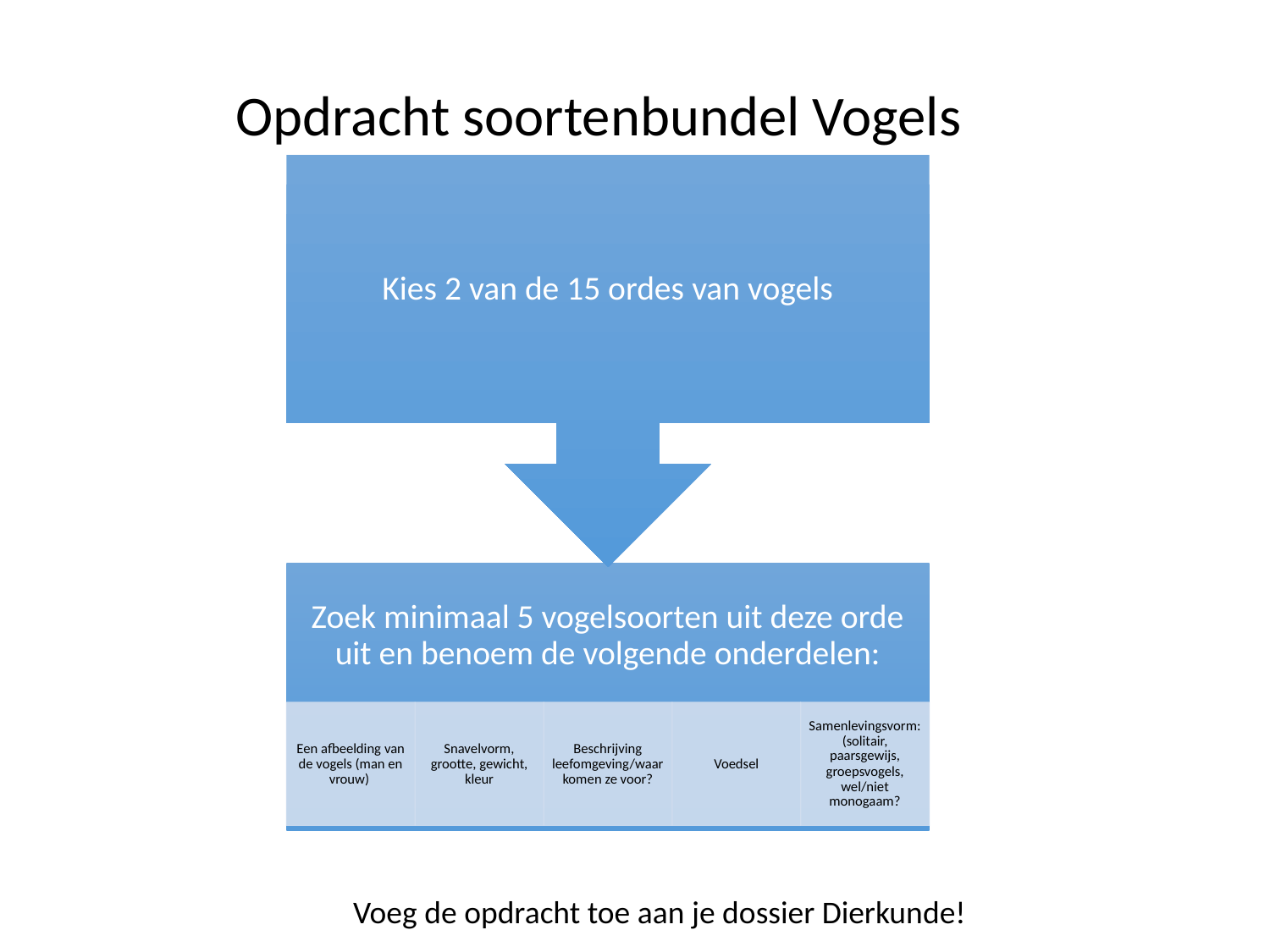

# Opdracht soortenbundel Vogels
Zoek minimaal 5 vogelsoorten uit deze orde uit en benoem de volgende onderdelen:
Een afbeelding van de vogels (man en vrouw)
Snavelvorm, grootte, gewicht, kleur
Beschrijving leefomgeving/waar komen ze voor?
Voedsel
Samenlevingsvorm: (solitair, paarsgewijs, groepsvogels, wel/niet monogaam?
Kies 2 van de 15 ordes van vogels
Voeg de opdracht toe aan je dossier Dierkunde!